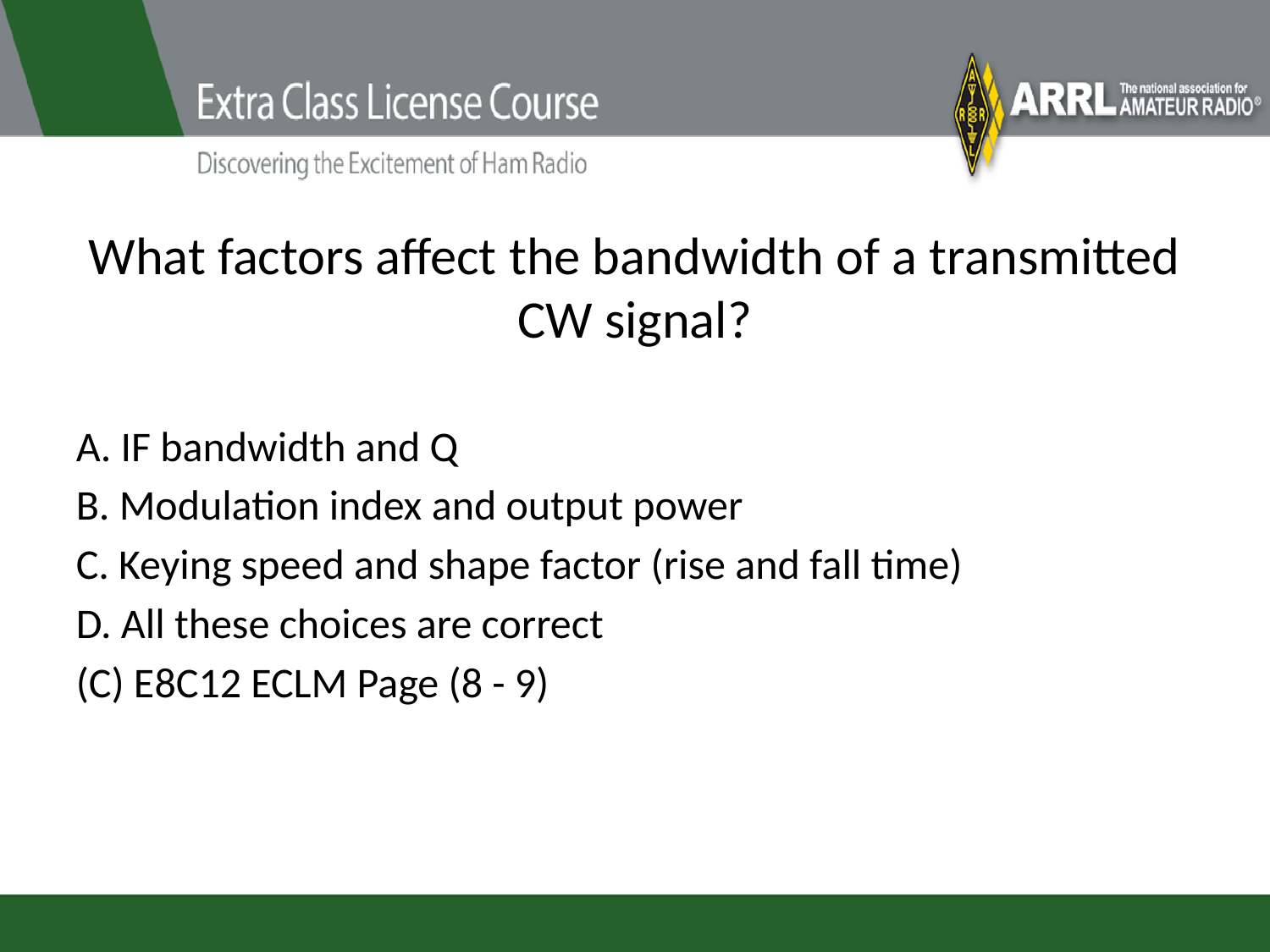

# What factors affect the bandwidth of a transmitted CW signal?
A. IF bandwidth and Q
B. Modulation index and output power
C. Keying speed and shape factor (rise and fall time)
D. All these choices are correct
(C) E8C12 ECLM Page (8 - 9)